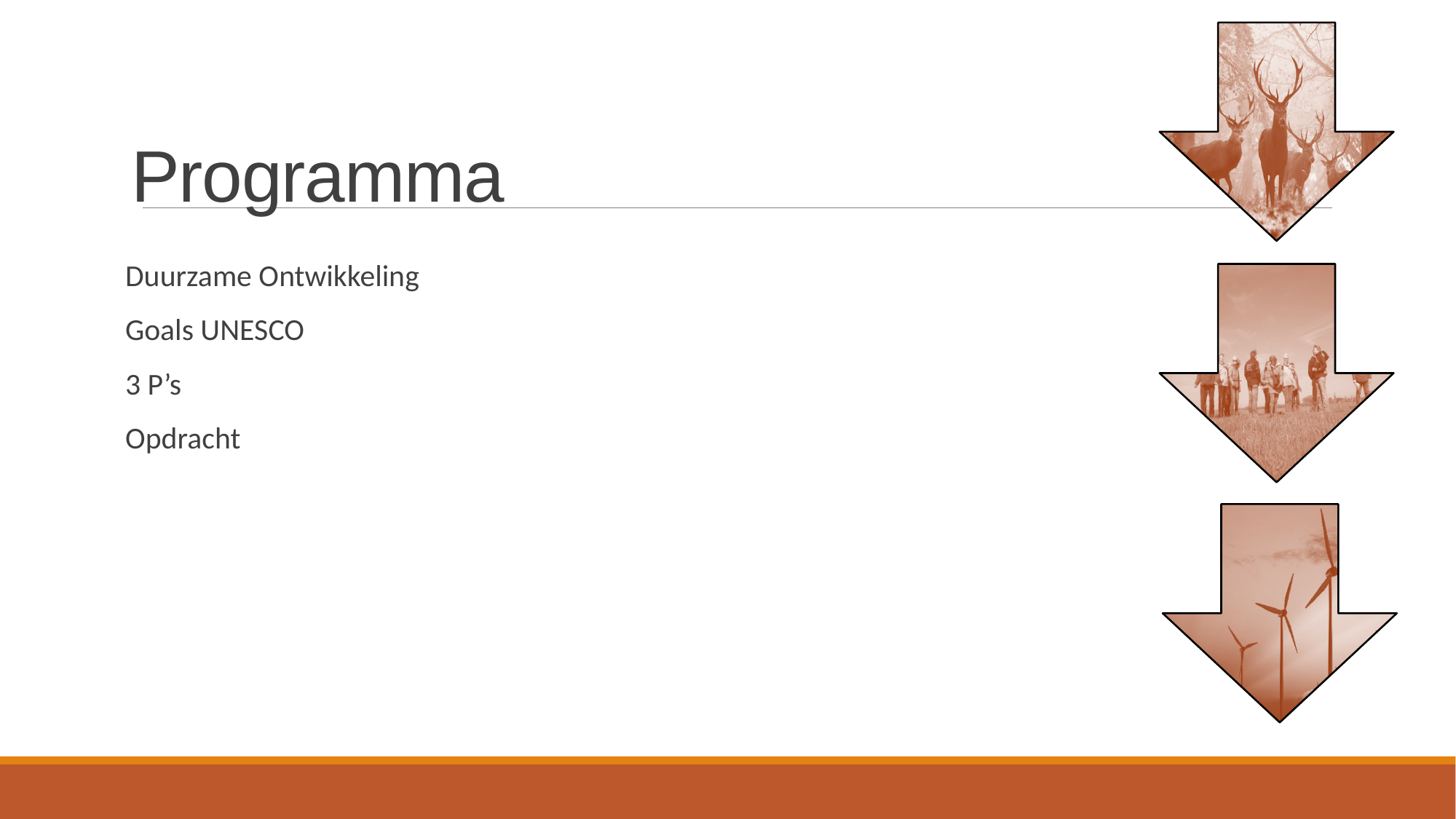

# Programma

Duurzame Ontwikkeling
Goals UNESCO
3 P’s
Opdracht